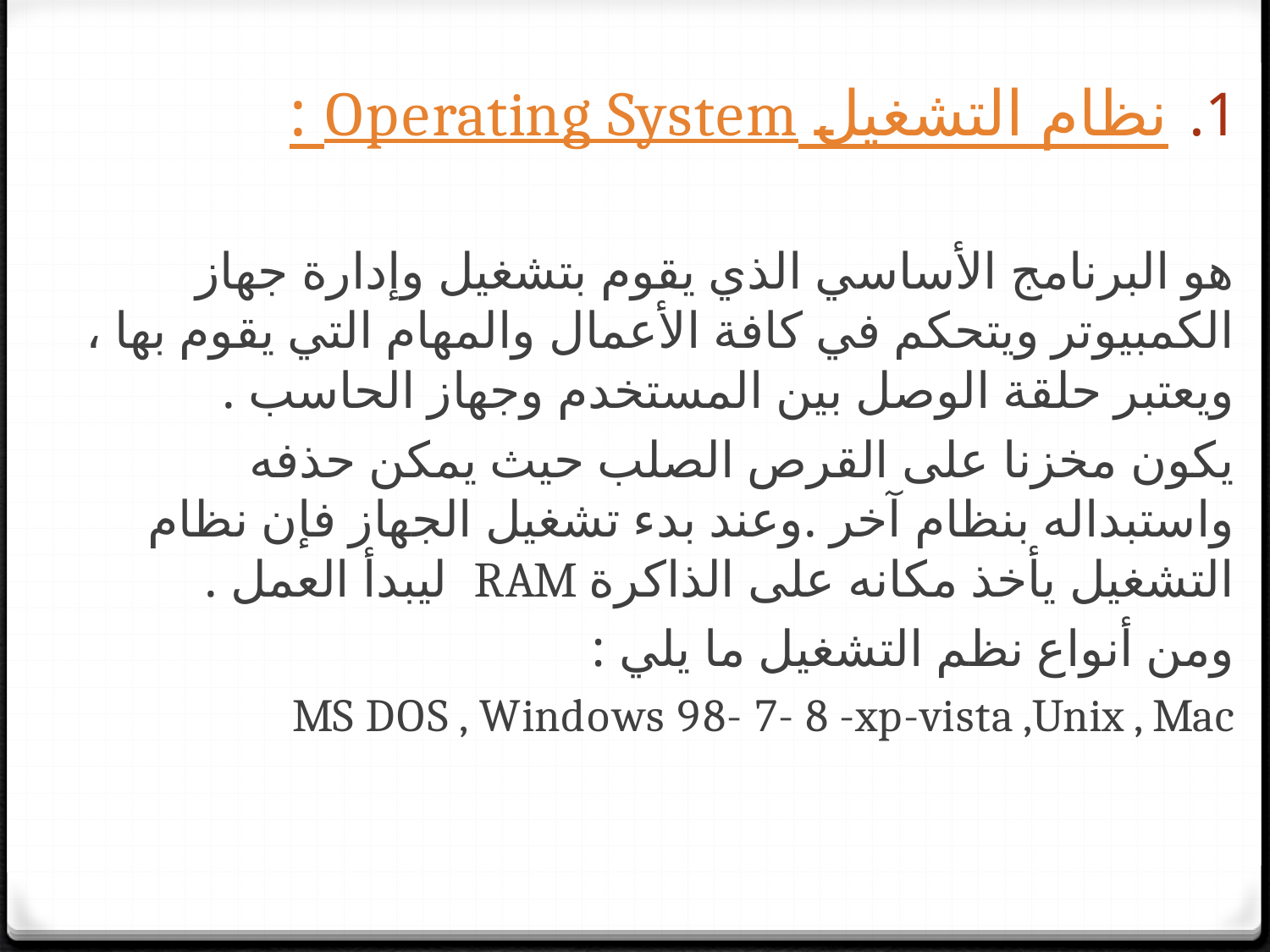

نظام التشغيل Operating System :

	هو البرنامج الأساسي الذي يقوم بتشغيل وإدارة جهاز الكمبيوتر ويتحكم في كافة الأعمال والمهام التي يقوم بها ، ويعتبر حلقة الوصل بين المستخدم وجهاز الحاسب .
يكون مخزنا على القرص الصلب حيث يمكن حذفه واستبداله بنظام آخر .وعند بدء تشغيل الجهاز فإن نظام التشغيل يأخذ مكانه على الذاكرة RAM  ليبدأ العمل .
ومن أنواع نظم التشغيل ما يلي :
MS DOS , Windows 98- 7- 8 -xp-vista ,Unix , Mac